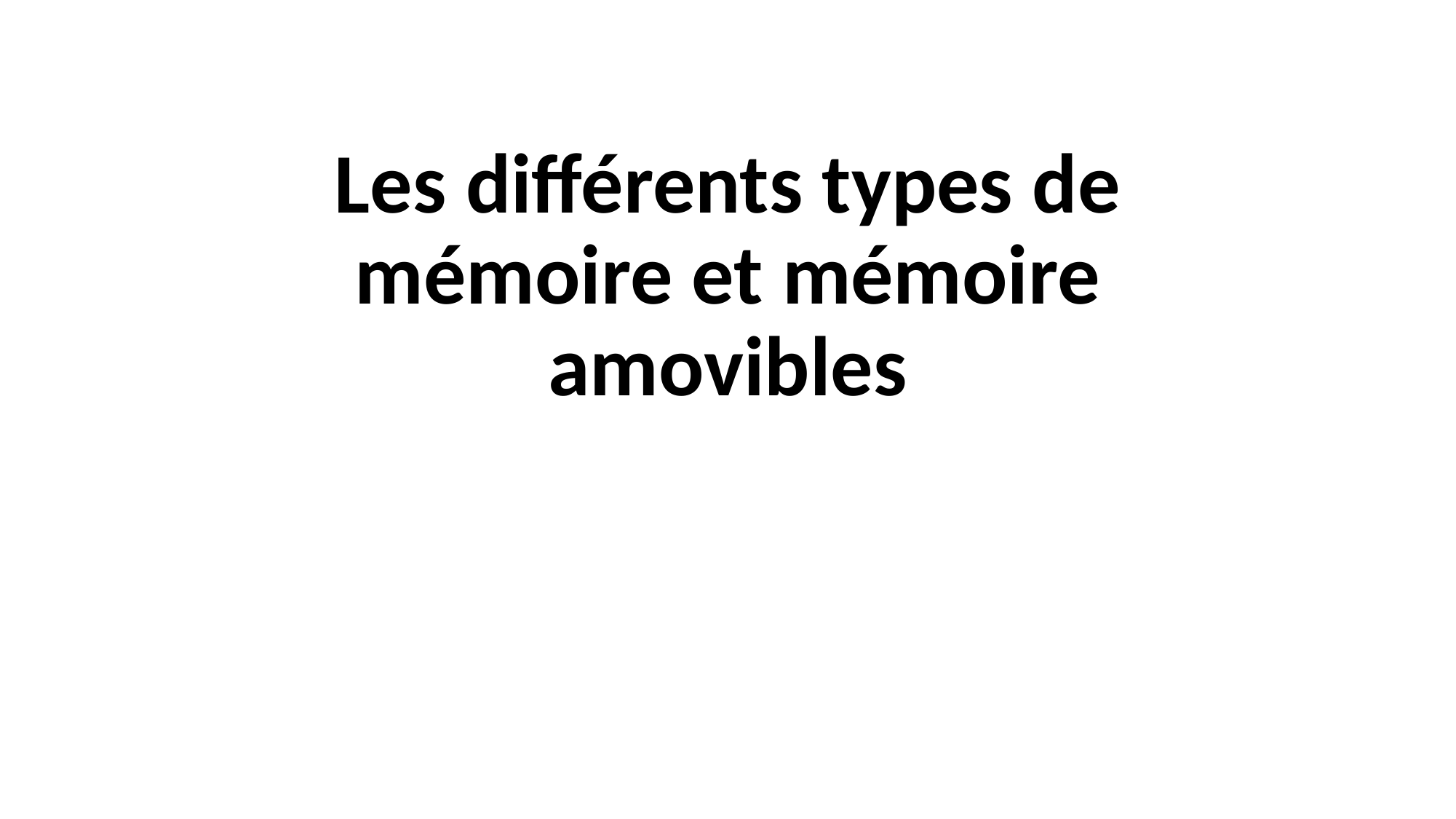

# Les différents types de mémoire et mémoire amovibles